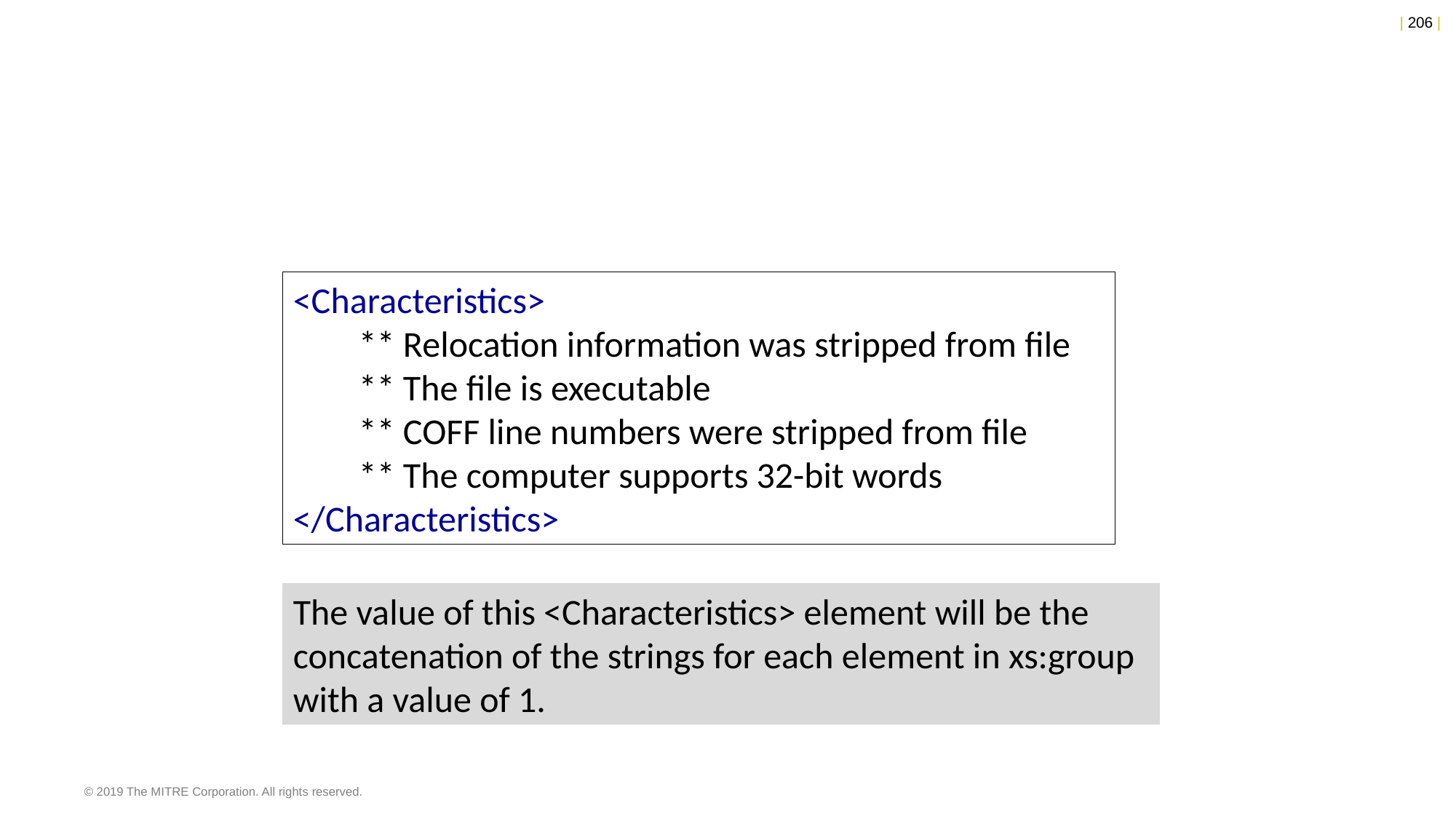

<Characteristics>
        ** Relocation information was stripped from file
        ** The file is executable
        ** COFF line numbers were stripped from file
        ** The computer supports 32-bit words
</Characteristics>
The value of this <Characteristics> element will be the concatenation of the strings for each element in xs:group with a value of 1.
© 2019 The MITRE Corporation. All rights reserved.